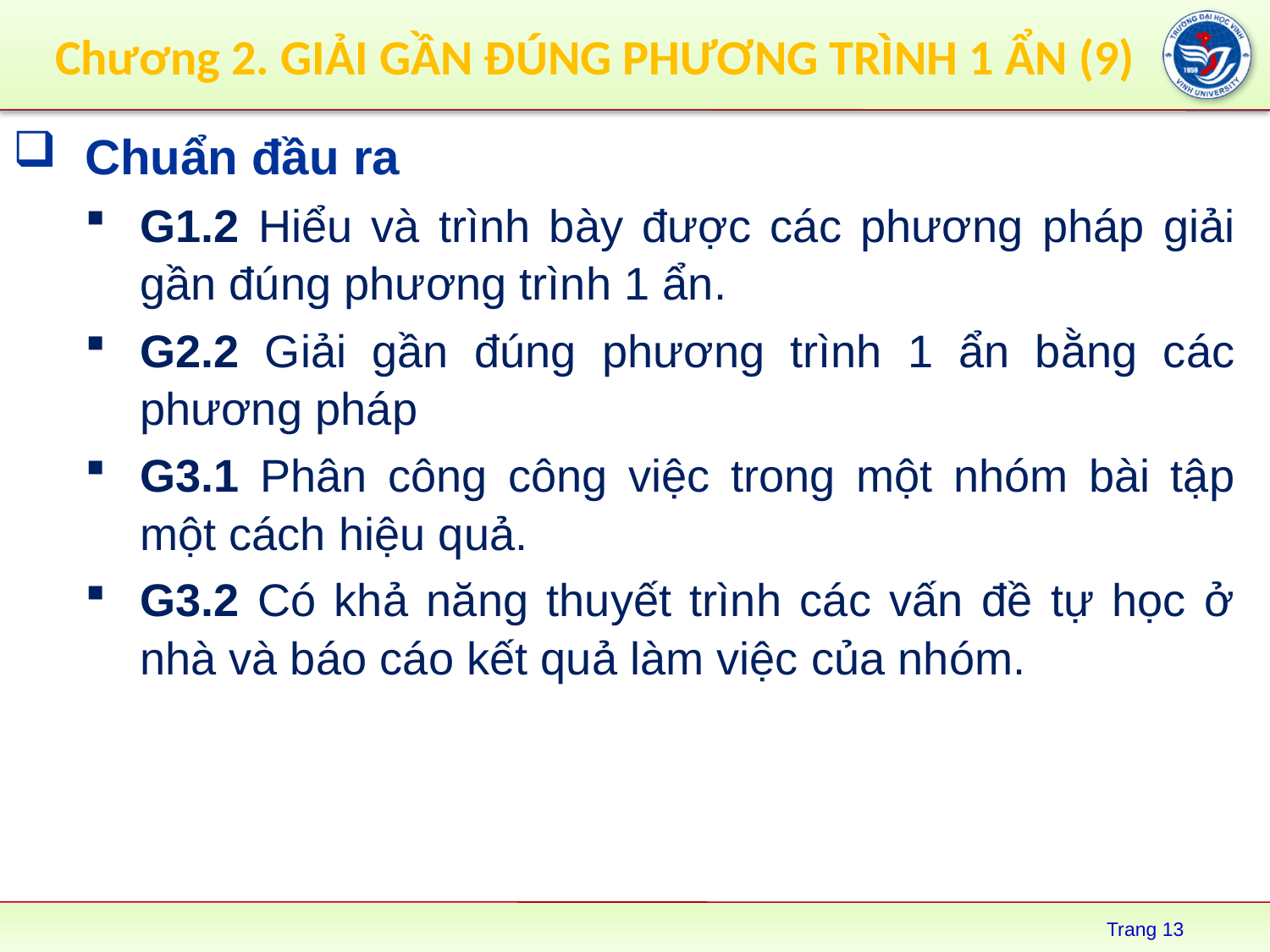

# Chương 2. GIẢI GẦN ĐÚNG PHƯƠNG TRÌNH 1 ẨN (9)
Chuẩn đầu ra
G1.2 Hiểu và trình bày được các phương pháp giải gần đúng phương trình 1 ẩn.
G2.2 Giải gần đúng phương trình 1 ẩn bằng các phương pháp
G3.1 Phân công công việc trong một nhóm bài tập một cách hiệu quả.
G3.2 Có khả năng thuyết trình các vấn đề tự học ở nhà và báo cáo kết quả làm việc của nhóm.